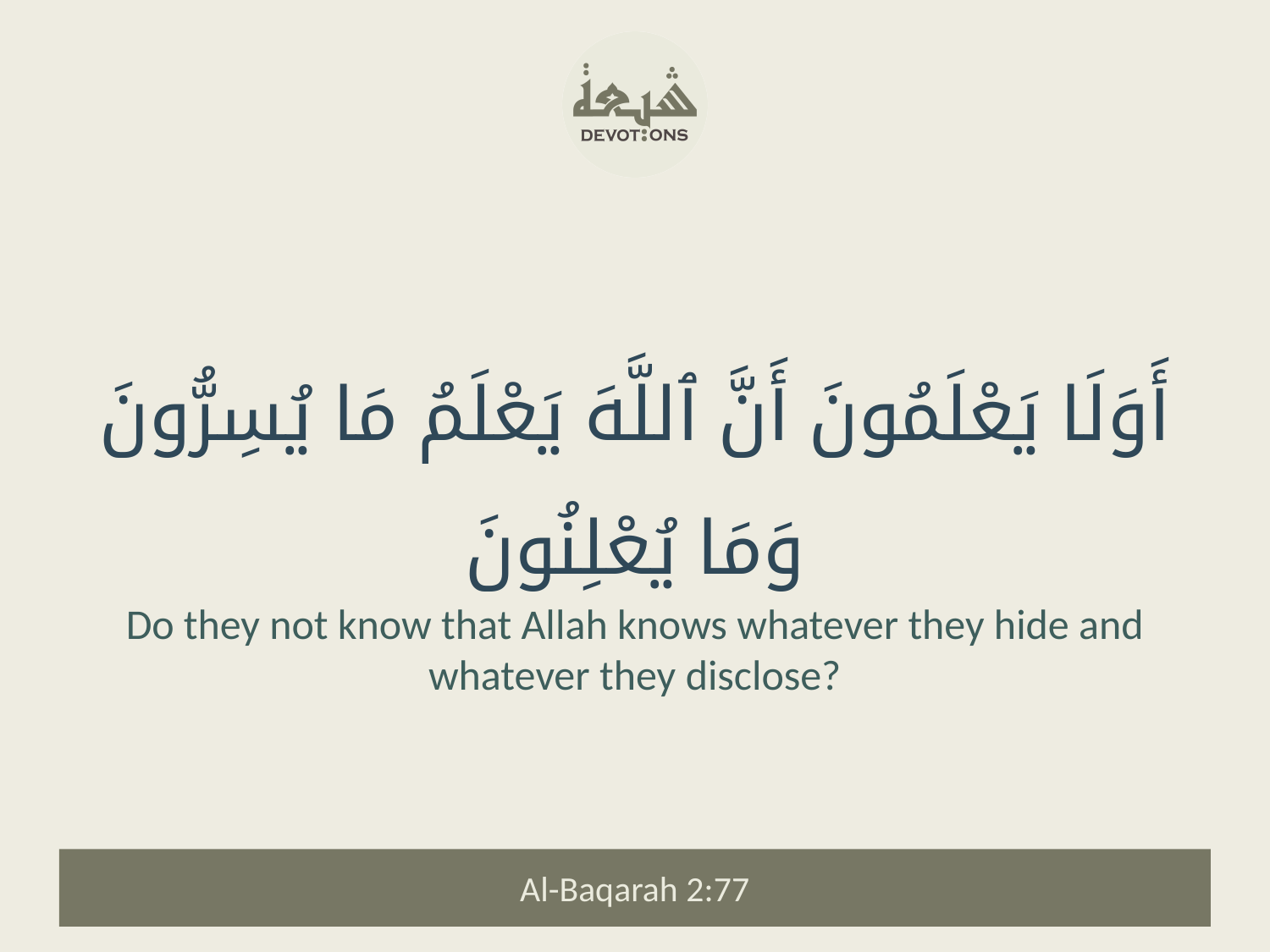

أَوَلَا يَعْلَمُونَ أَنَّ ٱللَّهَ يَعْلَمُ مَا يُسِرُّونَ وَمَا يُعْلِنُونَ
Do they not know that Allah knows whatever they hide and whatever they disclose?
Al-Baqarah 2:77